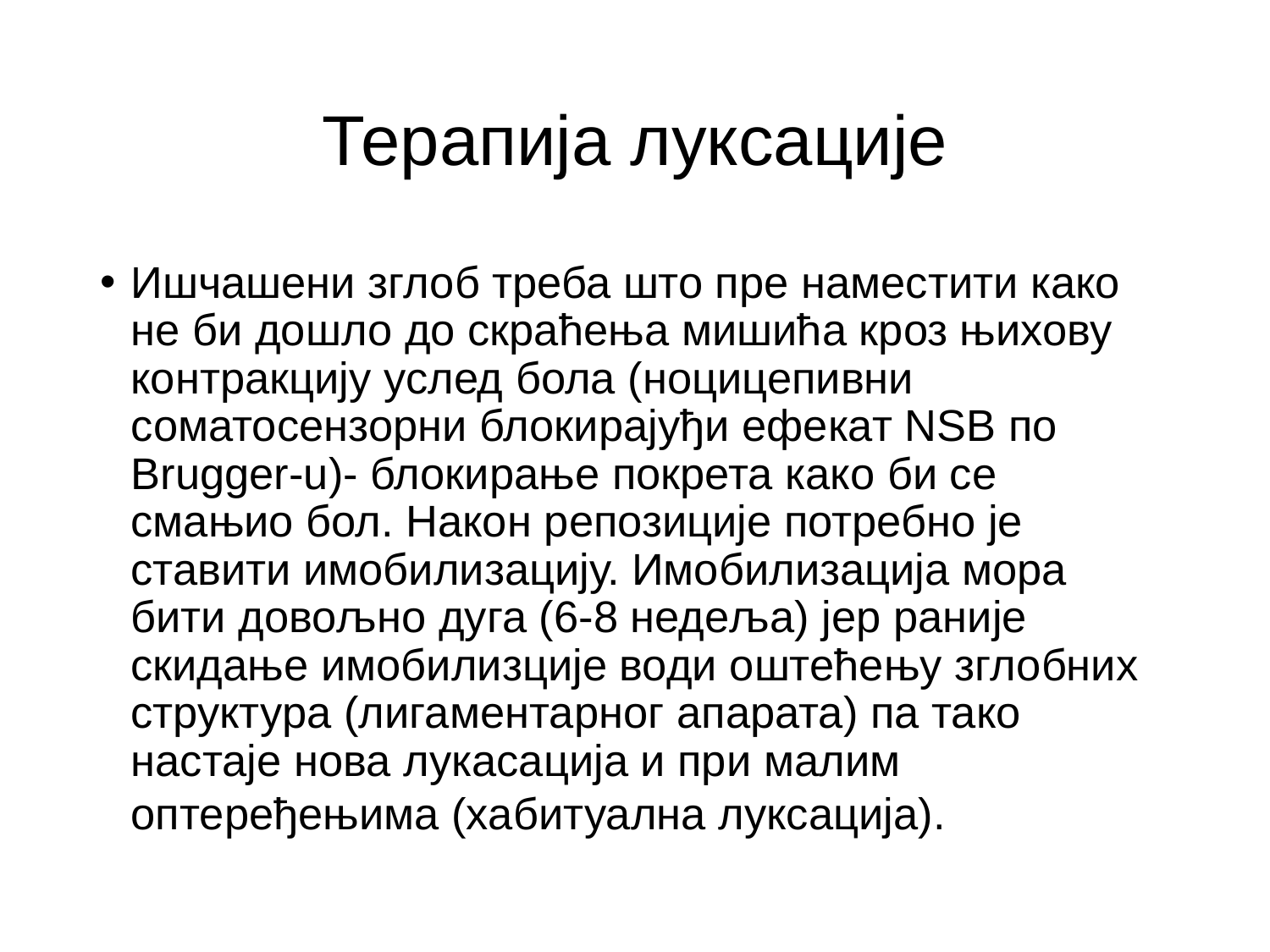

# Терапија луксације
Ишчашени зглоб треба што пре наместити како не би дошло до скраћења мишића кроз њихову контракцију услед бола (ноцицепивни соматосензорни блокирајуђи ефекат NSB по Brugger-u)- блокирање покрета како би се смањио бол. Након репозиције потребно је ставити имобилизацију. Имобилизација мора бити довољно дуга (6-8 недеља) јер раније скидање имобилизције води оштећењу зглобних структура (лигаментарног апарата) па тако настаје нова лукасација и при малим оптеређењима (хабитуална луксација).